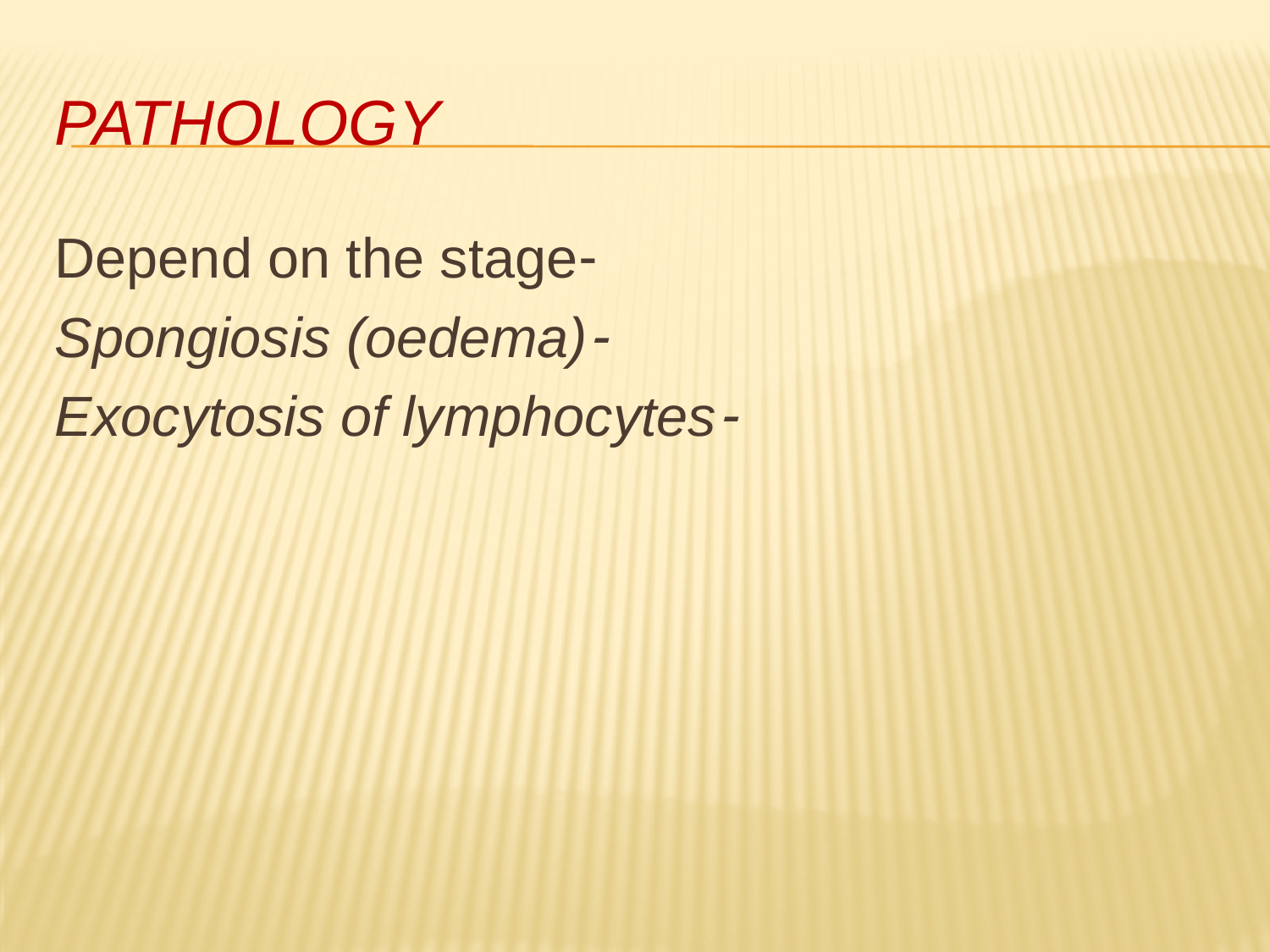

# Pathology
-Depend on the stage
-Spongiosis (oedema)
-Exocytosis of lymphocytes